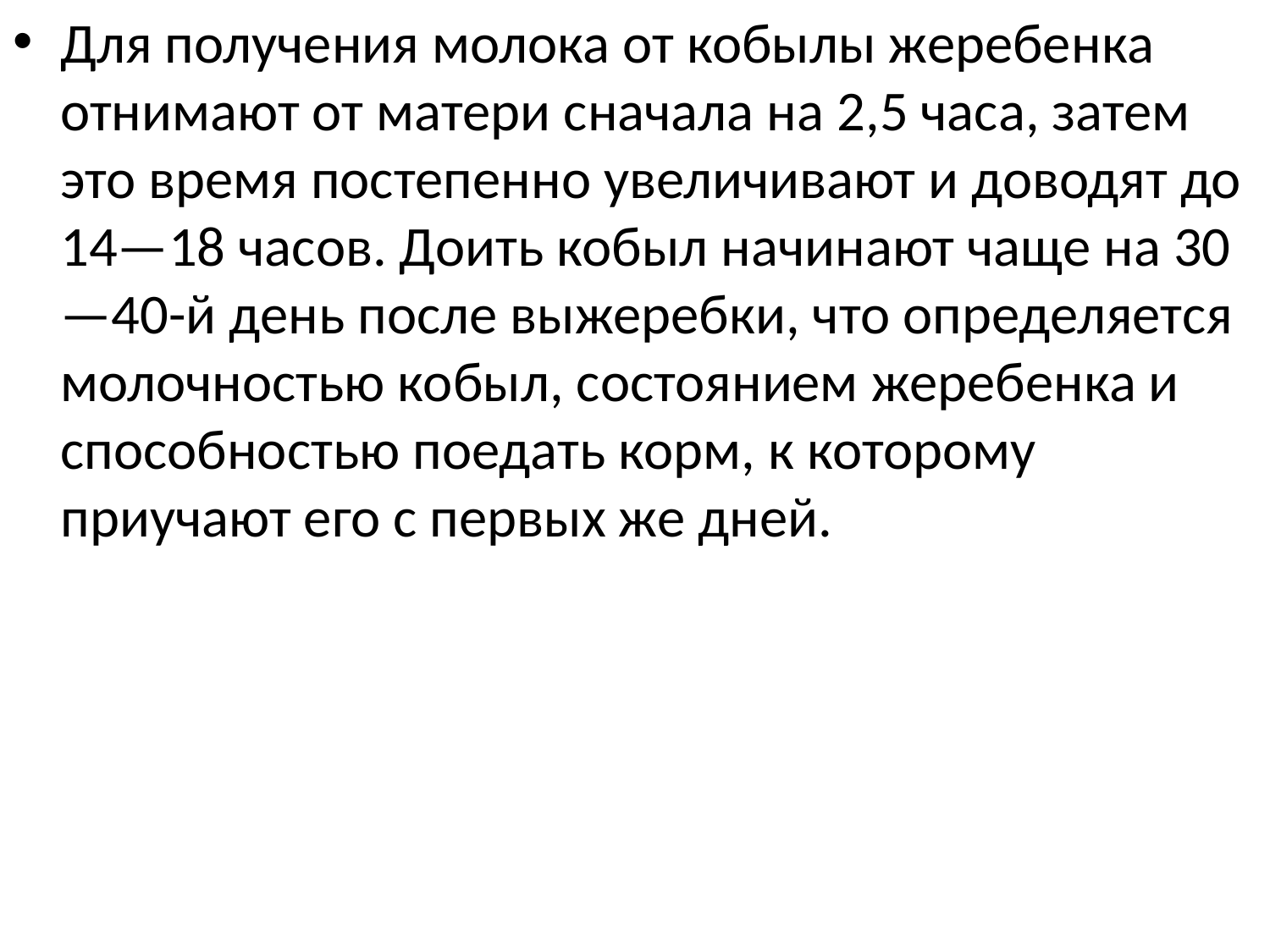

Для получения молока от кобылы жеребенка отнимают от матери сначала на 2,5 часа, затем это время постепенно увеличивают и доводят до 14—18 часов. Доить кобыл начинают чаще на 30—40-й день после выжеребки, что определяется молочностью кобыл, состоянием жеребенка и способностью поедать корм, к которому приучают его с первых же дней.